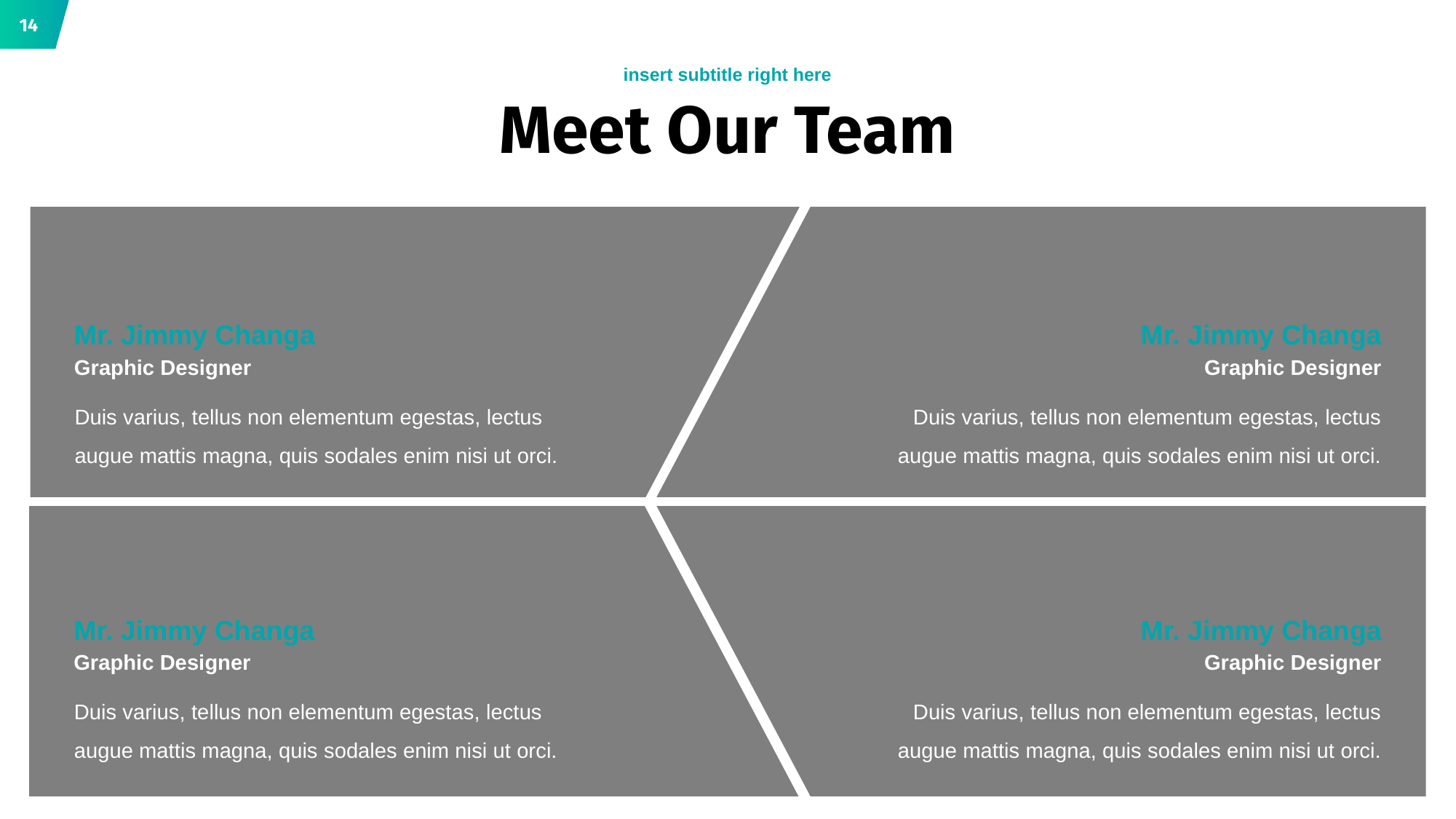

14
insert subtitle right here
# Meet Our Team

Mr. Jimmy Changa
Mr. Jimmy Changa
Graphic Designer
Graphic Designer
Duis varius, tellus non elementum egestas, lectus augue mattis magna, quis sodales enim nisi ut orci.
Duis varius, tellus non elementum egestas, lectus augue mattis magna, quis sodales enim nisi ut orci.

Mr. Jimmy Changa
Mr. Jimmy Changa
Graphic Designer
Graphic Designer
Duis varius, tellus non elementum egestas, lectus augue mattis magna, quis sodales enim nisi ut orci.
Duis varius, tellus non elementum egestas, lectus augue mattis magna, quis sodales enim nisi ut orci.